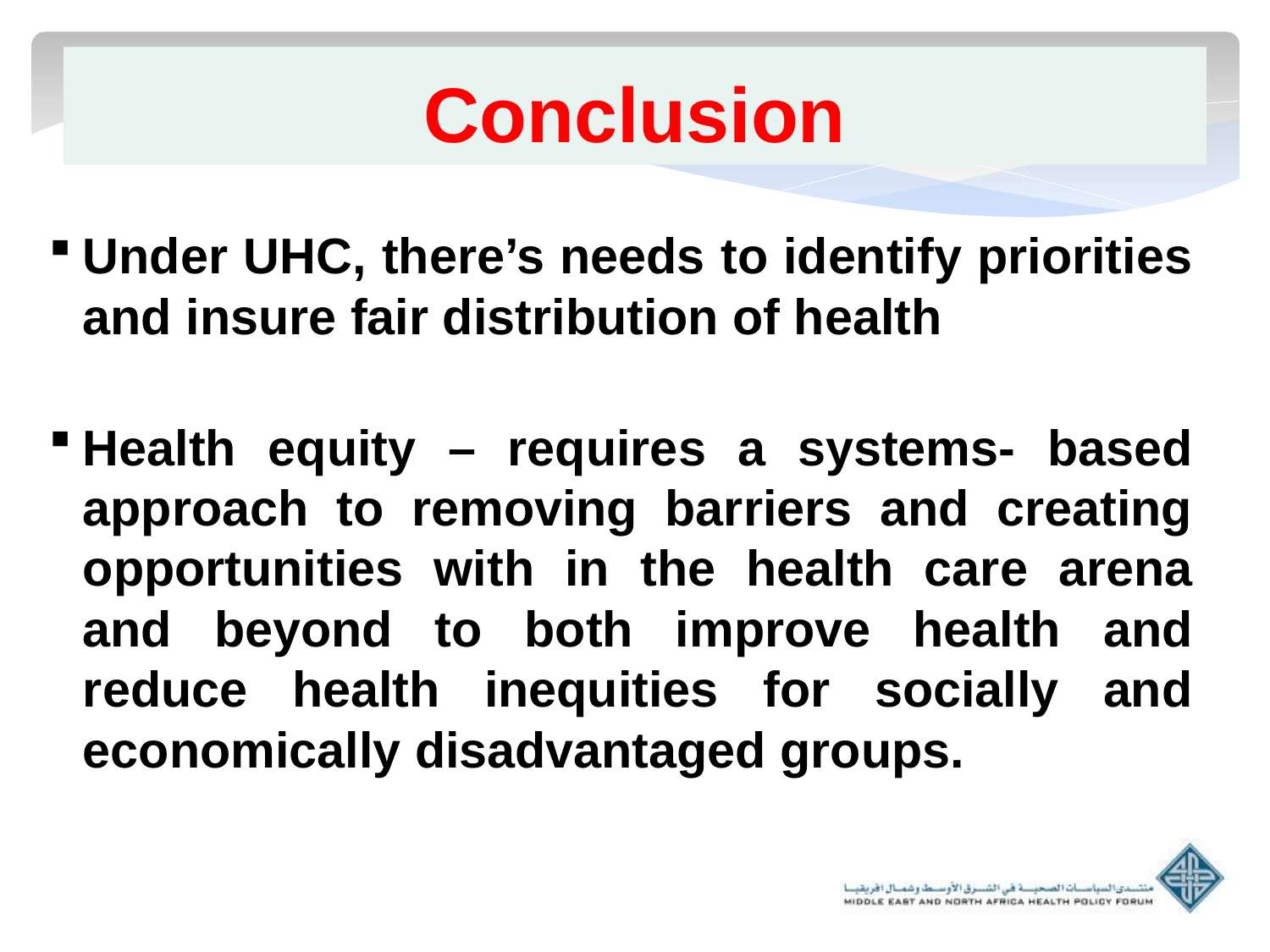

Conclusion
Under UHC, there’s needs to identify priorities and insure fair distribution of health

Health equity – requires a systems- based approach to removing barriers and creating opportunities with in the health care arena and beyond to both improve health and reduce health inequities for socially and economically disadvantaged groups.